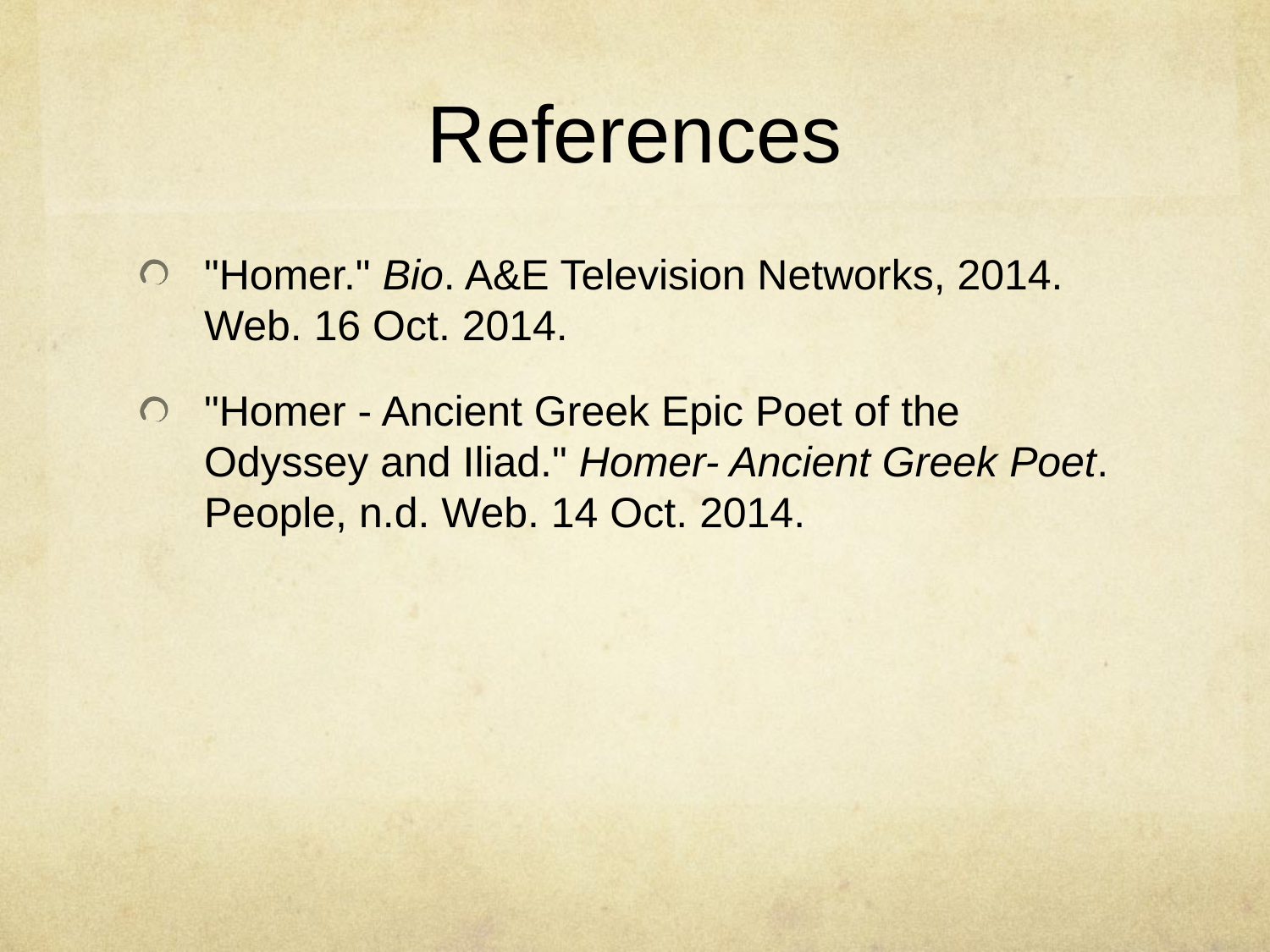

# References
"Homer." Bio. A&E Television Networks, 2014. Web. 16 Oct. 2014.
"Homer - Ancient Greek Epic Poet of the Odyssey and Iliad." Homer- Ancient Greek Poet. People, n.d. Web. 14 Oct. 2014.